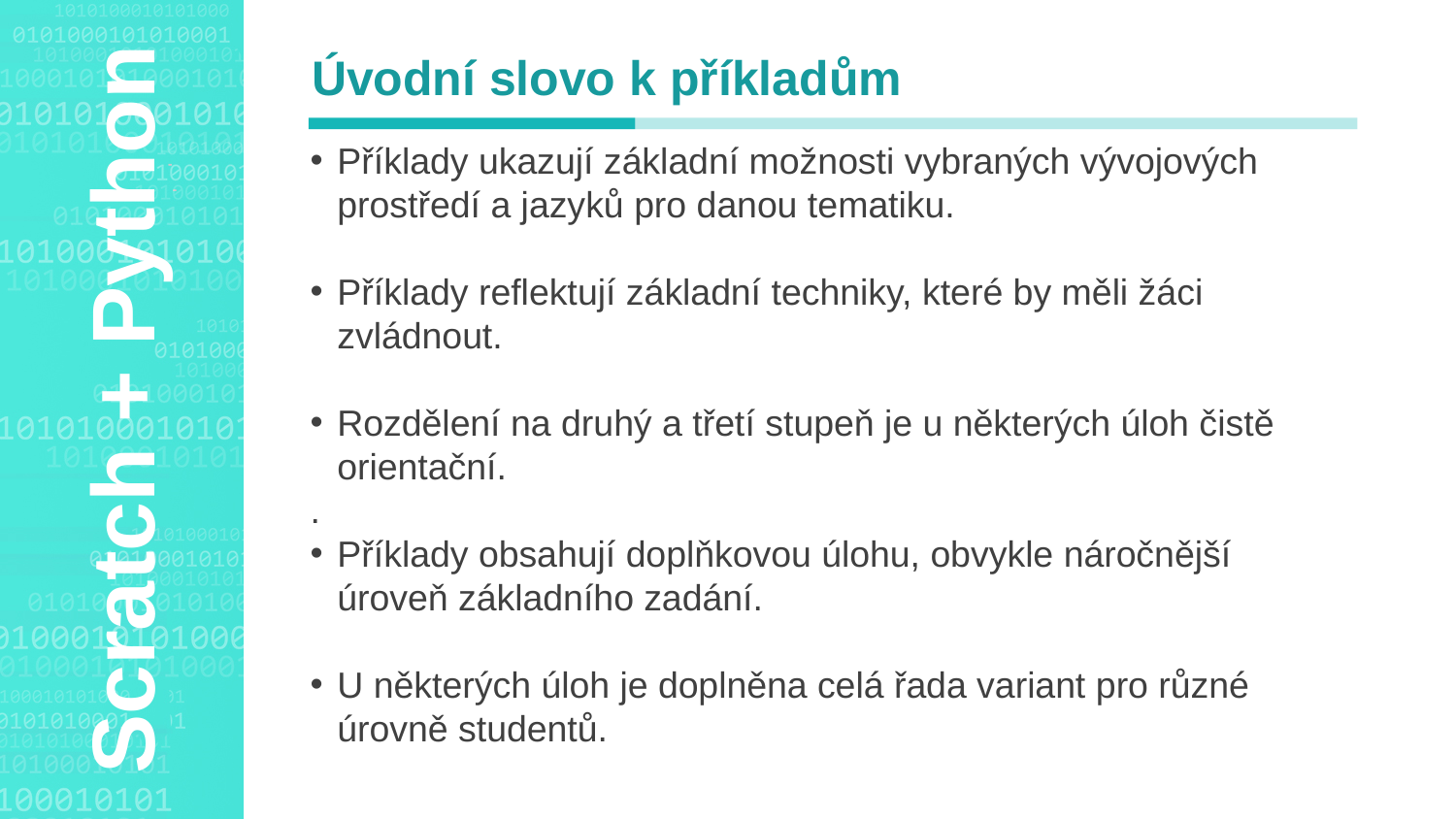

Úvodní slovo k příkladům
Příklady ukazují základní možnosti vybraných vývojových prostředí a jazyků pro danou tematiku.

Příklady reflektují základní techniky, které by měli žáci zvládnout.

Rozdělení na druhý a třetí stupeň je u některých úloh čistě orientační.
.
Příklady obsahují doplňkovou úlohu, obvykle náročnější úroveň základního zadání.

U některých úloh je doplněna celá řada variant pro různé úrovně studentů.

Agenda Style

Scratch + Python